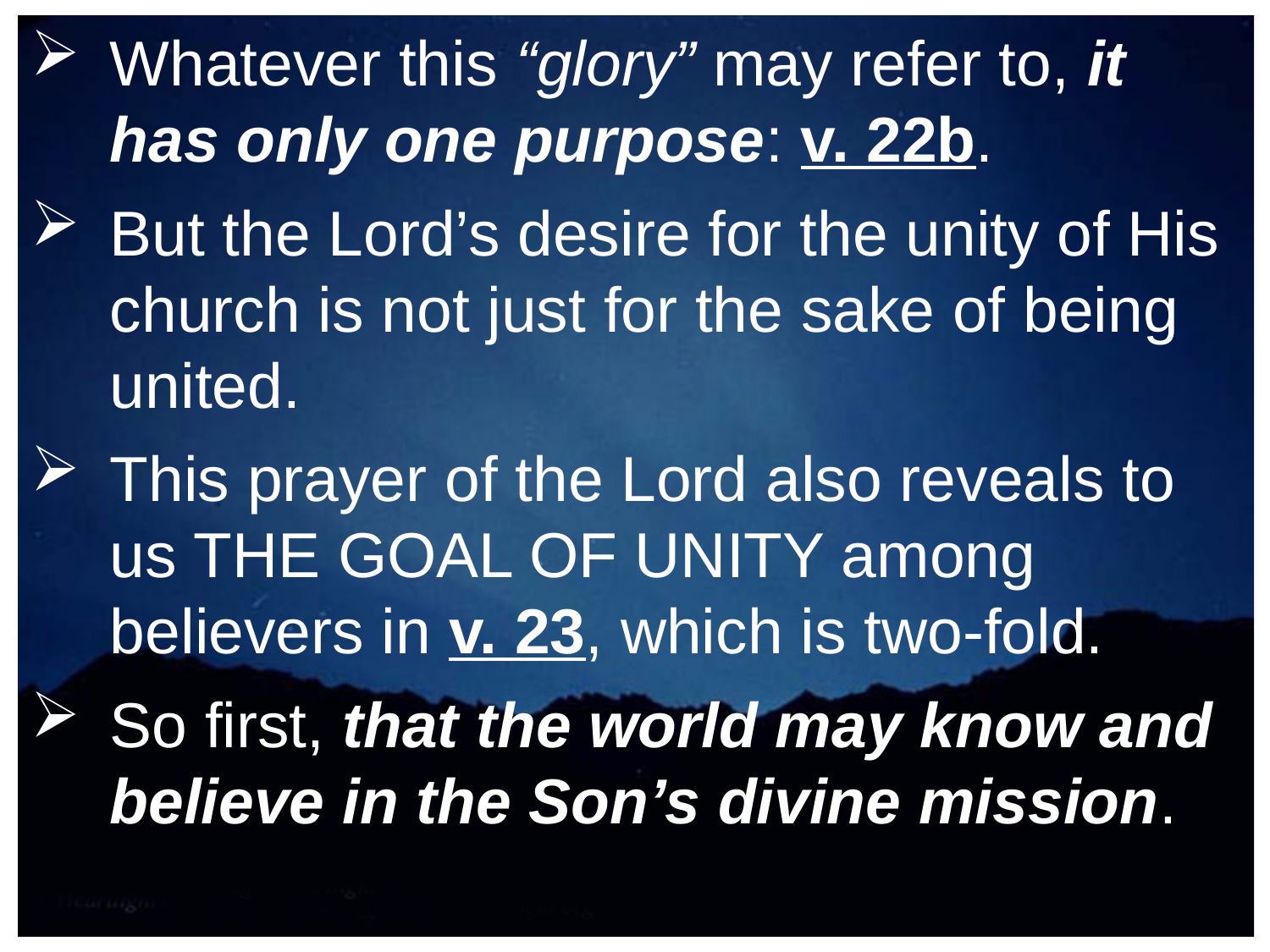

Whatever this “glory” may refer to, it has only one purpose: v. 22b.
But the Lord’s desire for the unity of His church is not just for the sake of being united.
This prayer of the Lord also reveals to us THE GOAL OF UNITY among believers in v. 23, which is two-fold.
So first, that the world may know and believe in the Son’s divine mission.